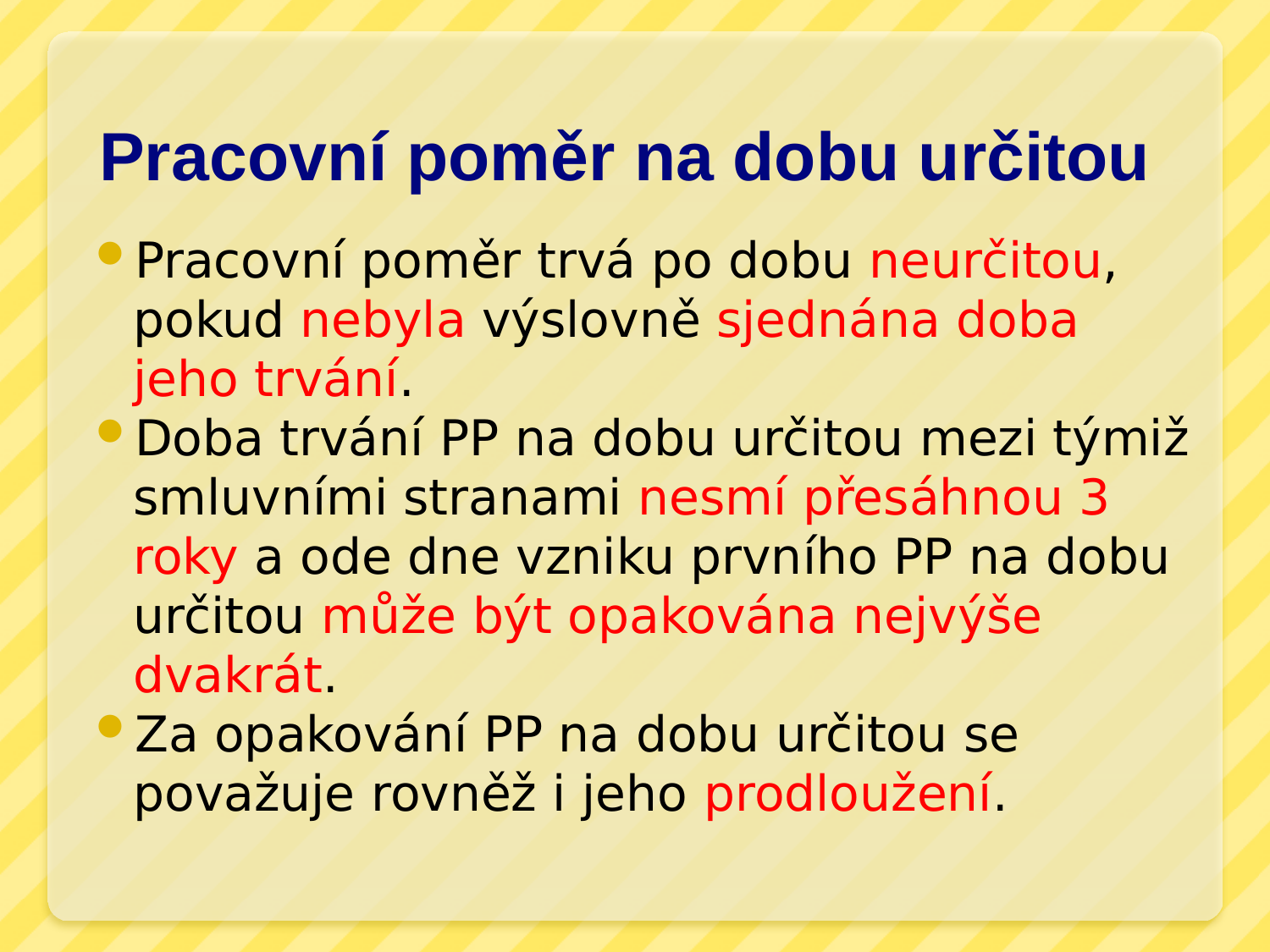

# Pracovní poměr na dobu určitou
Pracovní poměr trvá po dobu neurčitou, pokud nebyla výslovně sjednána doba jeho trvání.
Doba trvání PP na dobu určitou mezi týmiž smluvními stranami nesmí přesáhnou 3 roky a ode dne vzniku prvního PP na dobu určitou může být opakována nejvýše dvakrát.
Za opakování PP na dobu určitou se považuje rovněž i jeho prodloužení.